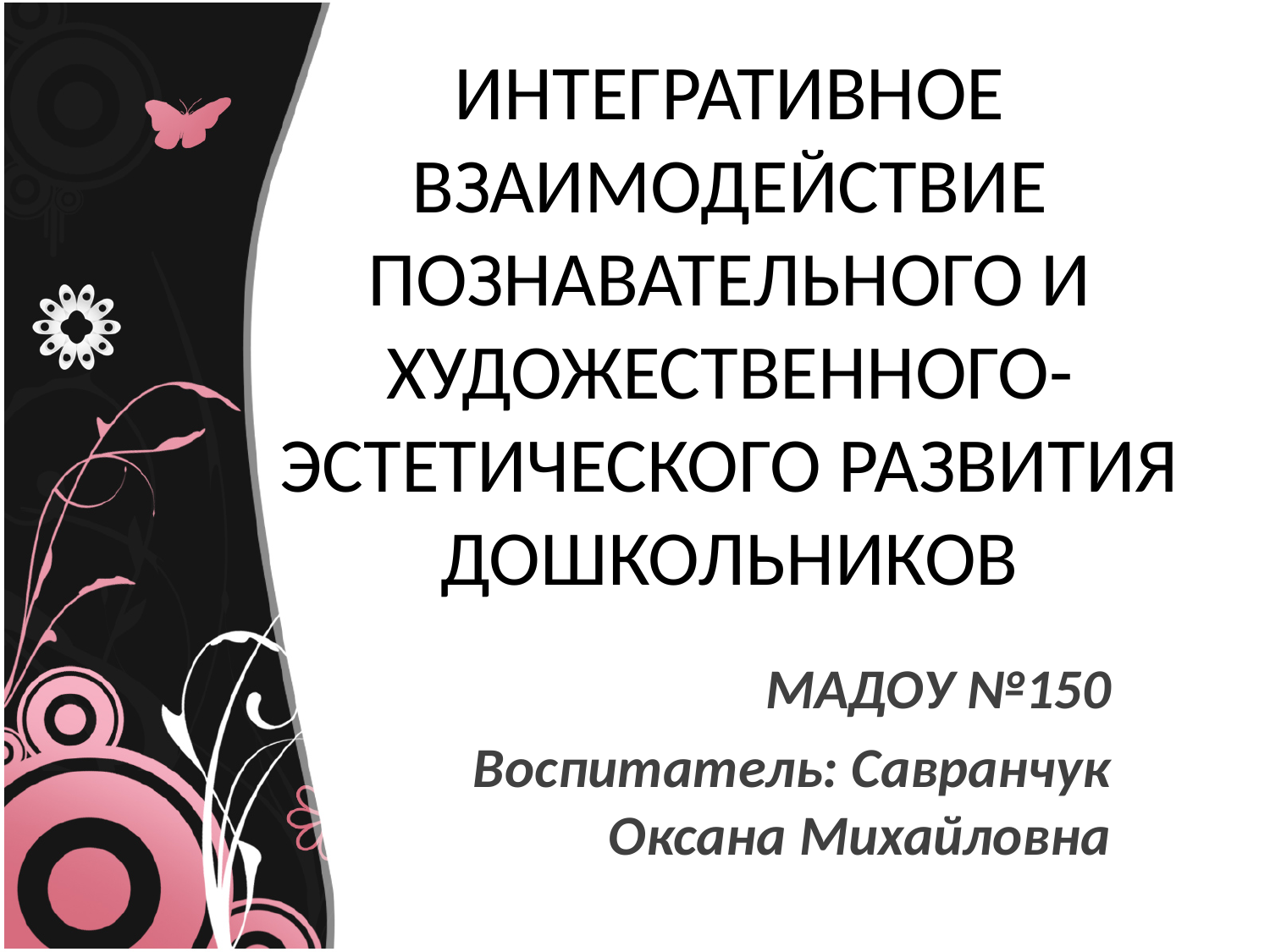

# ИНТЕГРАТИВНОЕ ВЗАИМОДЕЙСТВИЕ ПОЗНАВАТЕЛЬНОГО И ХУДОЖЕСТВЕННОГО-ЭСТЕТИЧЕСКОГО РАЗВИТИЯ ДОШКОЛЬНИКОВ
МАДОУ №150
Воспитатель: Савранчук Оксана Михайловна